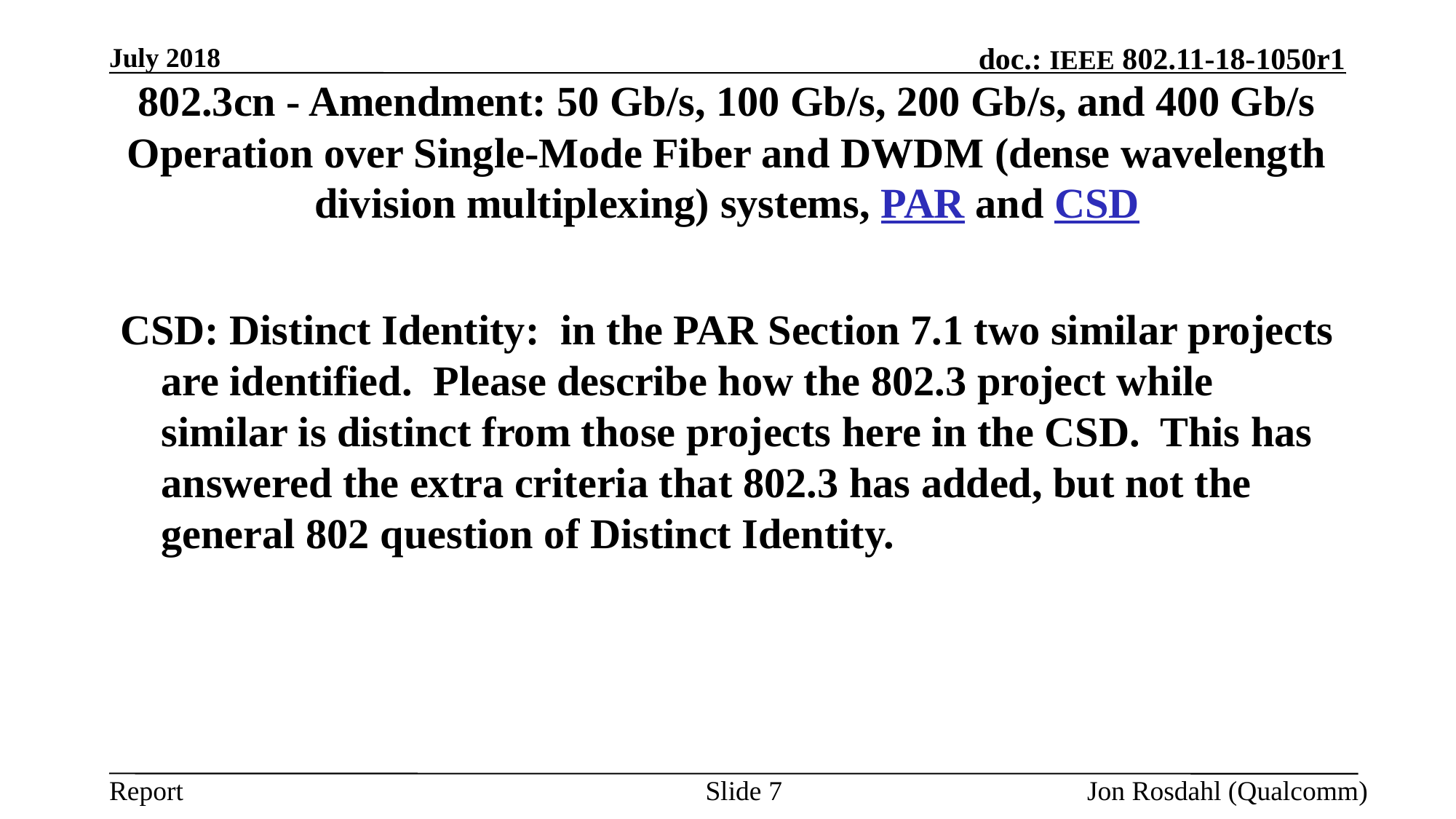

July 2018
# 802.3cn - Amendment: 50 Gb/s, 100 Gb/s, 200 Gb/s, and 400 Gb/s Operation over Single-Mode Fiber and DWDM (dense wavelength division multiplexing) systems, PAR and CSD

CSD: Distinct Identity:  in the PAR Section 7.1 two similar projects are identified.  Please describe how the 802.3 project while similar is distinct from those projects here in the CSD.  This has answered the extra criteria that 802.3 has added, but not the general 802 question of Distinct Identity.

Slide 7
Jon Rosdahl (Qualcomm)